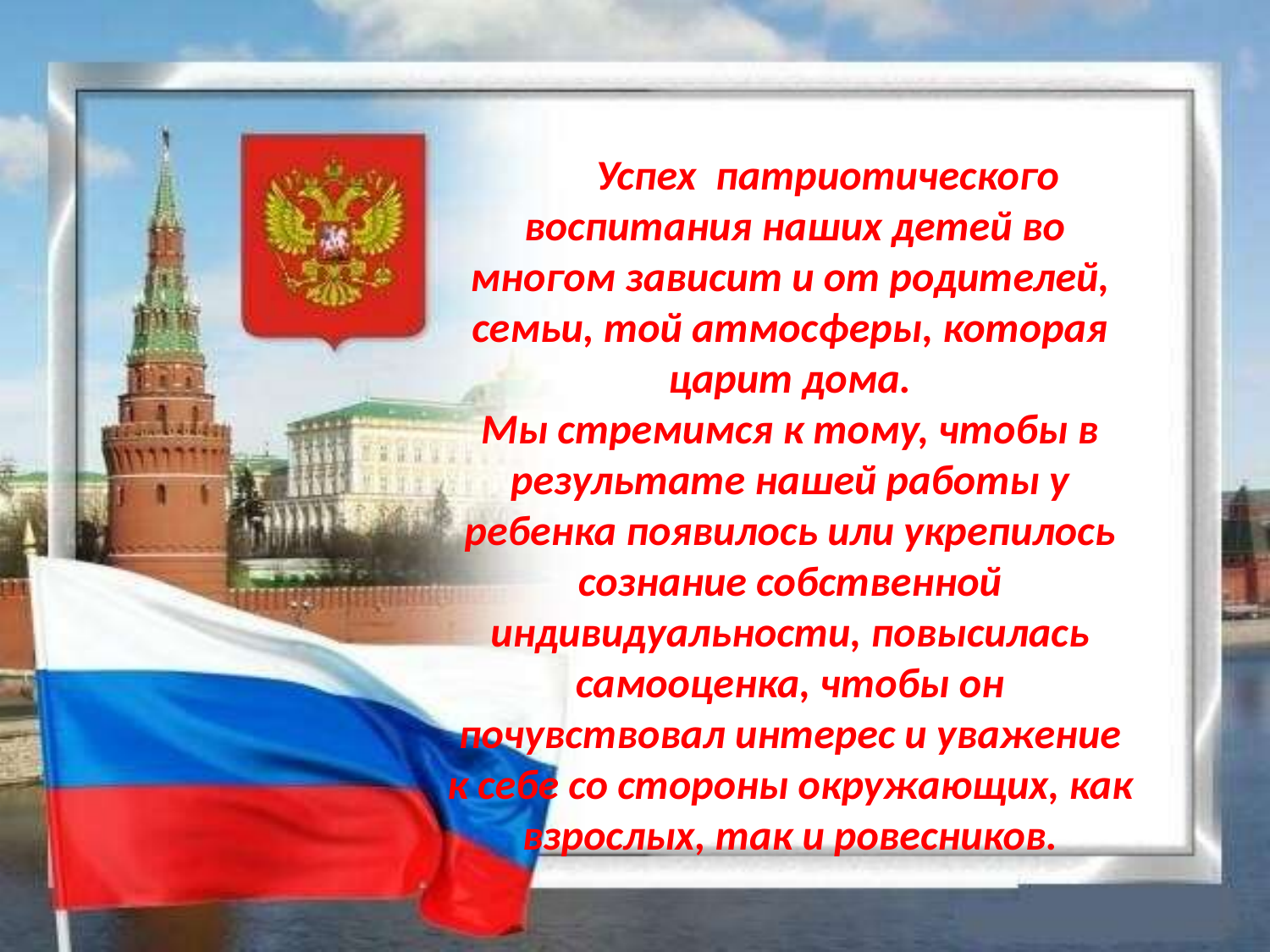

Успех  патриотического
 воспитания наших детей во многом зависит и от родителей, семьи, той атмосферы, которая царит дома.
Мы стремимся к тому, чтобы в результате нашей работы у ребенка появилось или укрепилось сознание собственной индивидуальности, повысилась самооценка, чтобы он почувствовал интерес и уважение к себе со стороны окружающих, как взрослых, так и ровесников.